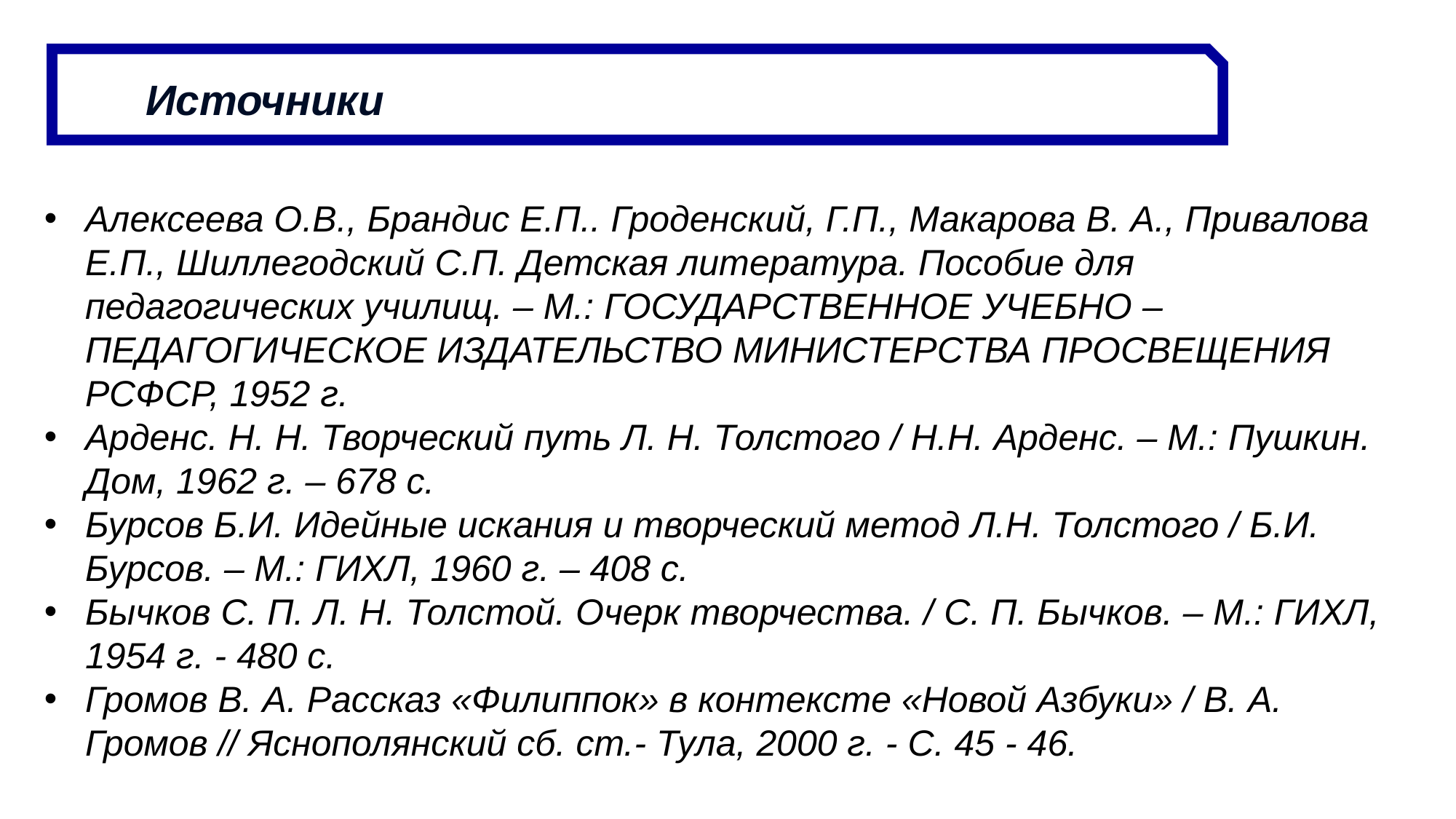

Источники
Алексеева О.В., Брандис Е.П.. Гроденский, Г.П., Макарова В. А., Привалова Е.П., Шиллегодский С.П. Детская литература. Пособие для педагогических училищ. – М.: ГОСУДАРСТВЕННОЕ УЧЕБНО – ПЕДАГОГИЧЕСКОЕ ИЗДАТЕЛЬСТВО МИНИСТЕРСТВА ПРОСВЕЩЕНИЯ РСФСР, 1952 г.
Арденс. Н. Н. Творческий путь Л. Н. Толстого / Н.Н. Арденс. – М.: Пушкин. Дом, 1962 г. – 678 с.
Бурсов Б.И. Идейные искания и творческий метод Л.Н. Толстого / Б.И. Бурсов. – М.: ГИХЛ, 1960 г. – 408 с.
Бычков С. П. Л. Н. Толстой. Очерк творчества. / С. П. Бычков. – М.: ГИХЛ, 1954 г. - 480 с.
Громов В. А. Рассказ «Филиппок» в контексте «Новой Азбуки» / В. А. Громов // Яснополянский сб. ст.- Тула, 2000 г. - С. 45 - 46.